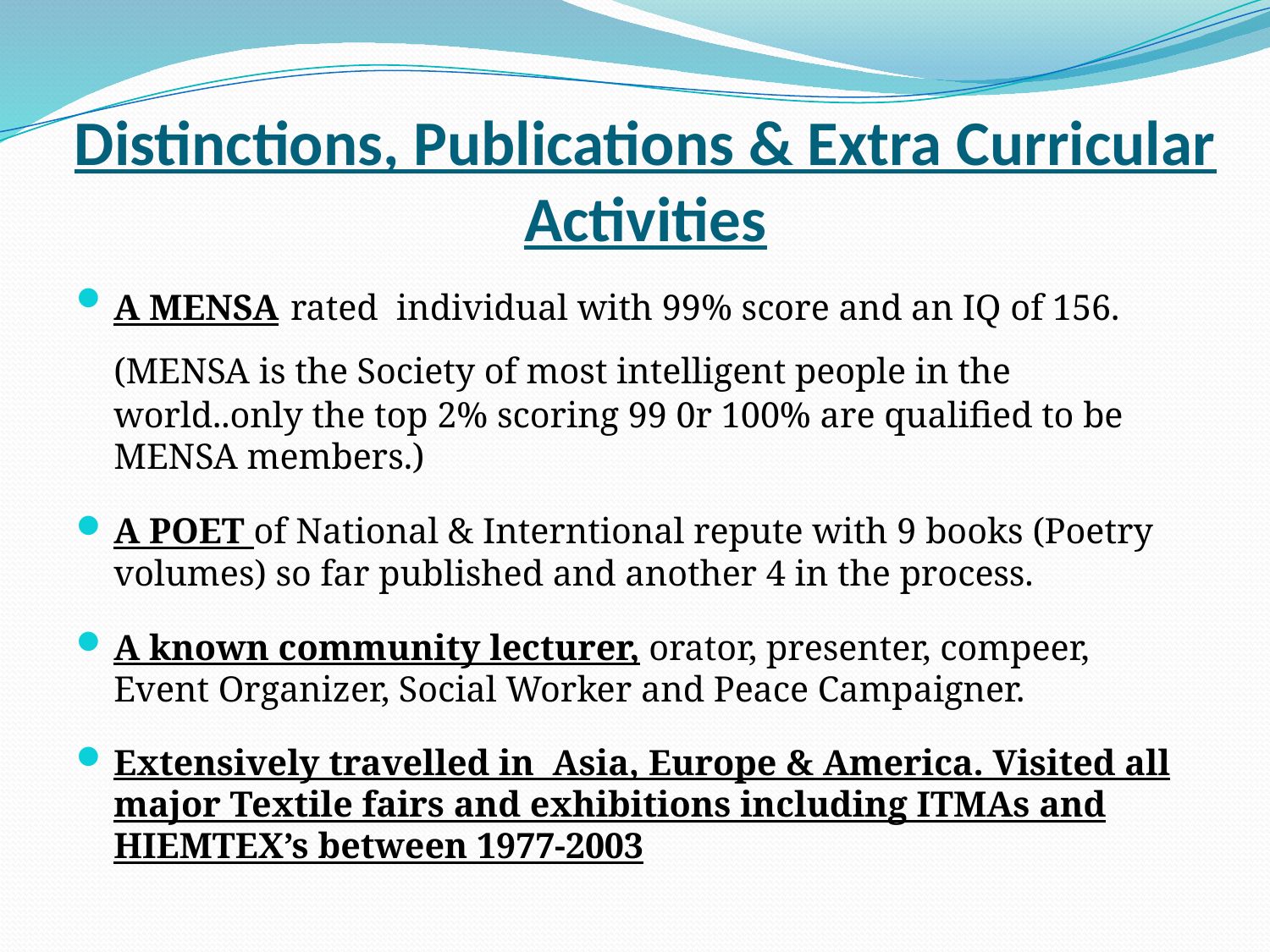

# Distinctions, Publications & Extra Curricular Activities
A MENSA rated  individual with 99% score and an IQ of 156.
	(MENSA is the Society of most intelligent people in the world..only the top 2% scoring 99 0r 100% are qualified to be MENSA members.)

A POET of National & Interntional repute with 9 books (Poetry volumes) so far published and another 4 in the process.

A known community lecturer, orator, presenter, compeer, Event Organizer, Social Worker and Peace Campaigner.

Extensively travelled in  Asia, Europe & America. Visited all major Textile fairs and exhibitions including ITMAs and HIEMTEX’s between 1977-2003